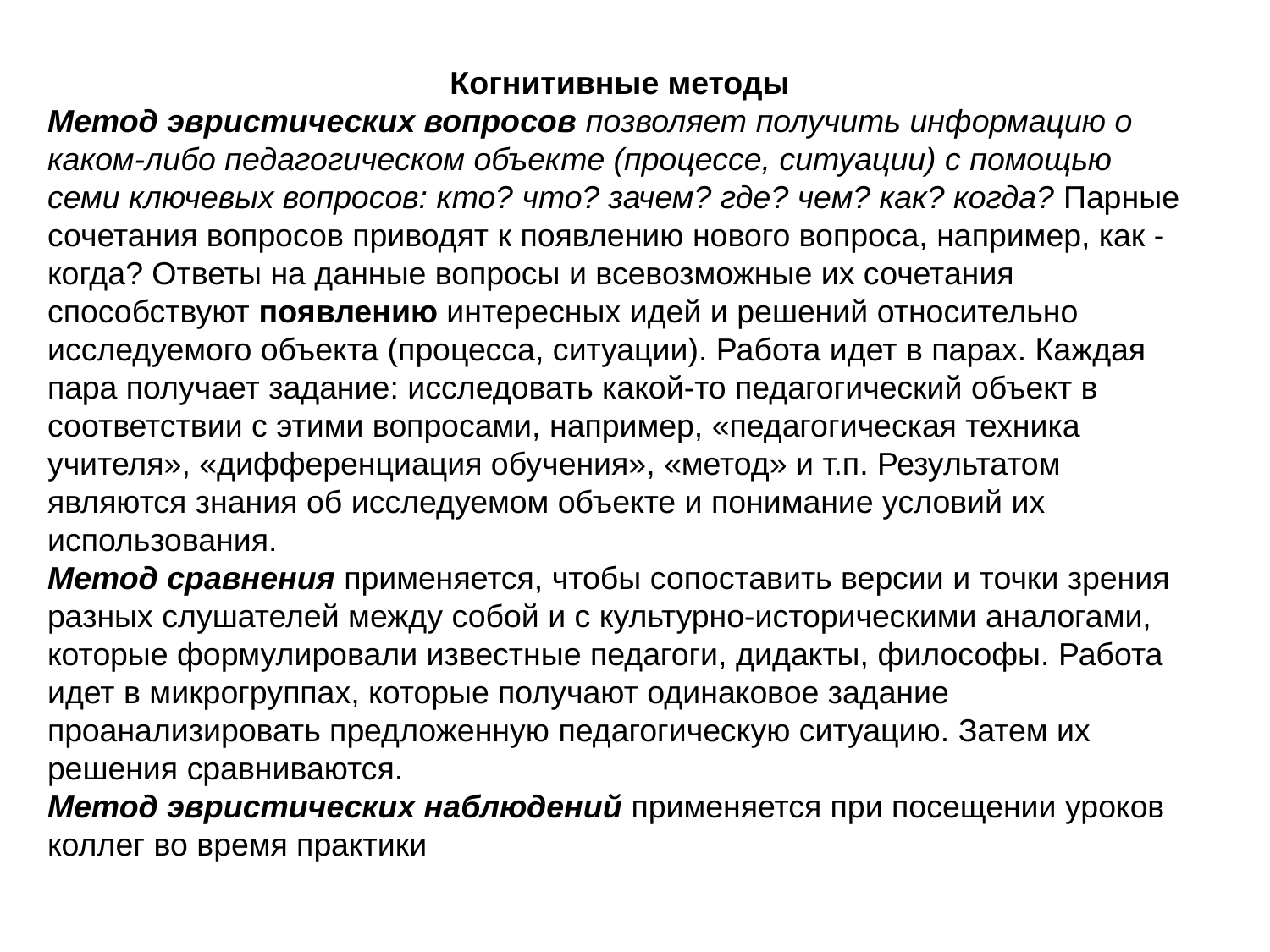

Когнитивные методы
Метод эвристических вопросов позволяет получить информацию о каком-либо педагогическом объекте (процессе, ситуации) с помощью семи ключевых вопросов: кто? что? зачем? где? чем? как? когда? Парные сочетания вопросов приводят к появлению нового вопроса, например, как - когда? Ответы на данные вопросы и всевозможные их сочетания способствуют появлению интересных идей и решений относительно исследуемого объекта (процесса, ситуации). Работа идет в парах. Каждая пара получает задание: исследовать какой-то педагогический объект в соответствии с этими вопросами, например, «педагогическая техника учителя», «дифференциация обучения», «метод» и т.п. Результатом являются знания об исследуемом объекте и понимание условий их использования.
Метод сравнения применяется, чтобы сопоставить версии и точки зрения разных слушателей между собой и с культурно-историческими аналогами, которые формулировали известные педагоги, дидакты, философы. Работа идет в микрогруппах, которые получают одинаковое задание проанализировать предложенную педагогическую ситуацию. Затем их решения сравниваются.
Метод эвристических наблюдений применяется при посещении уроков коллег во время практики